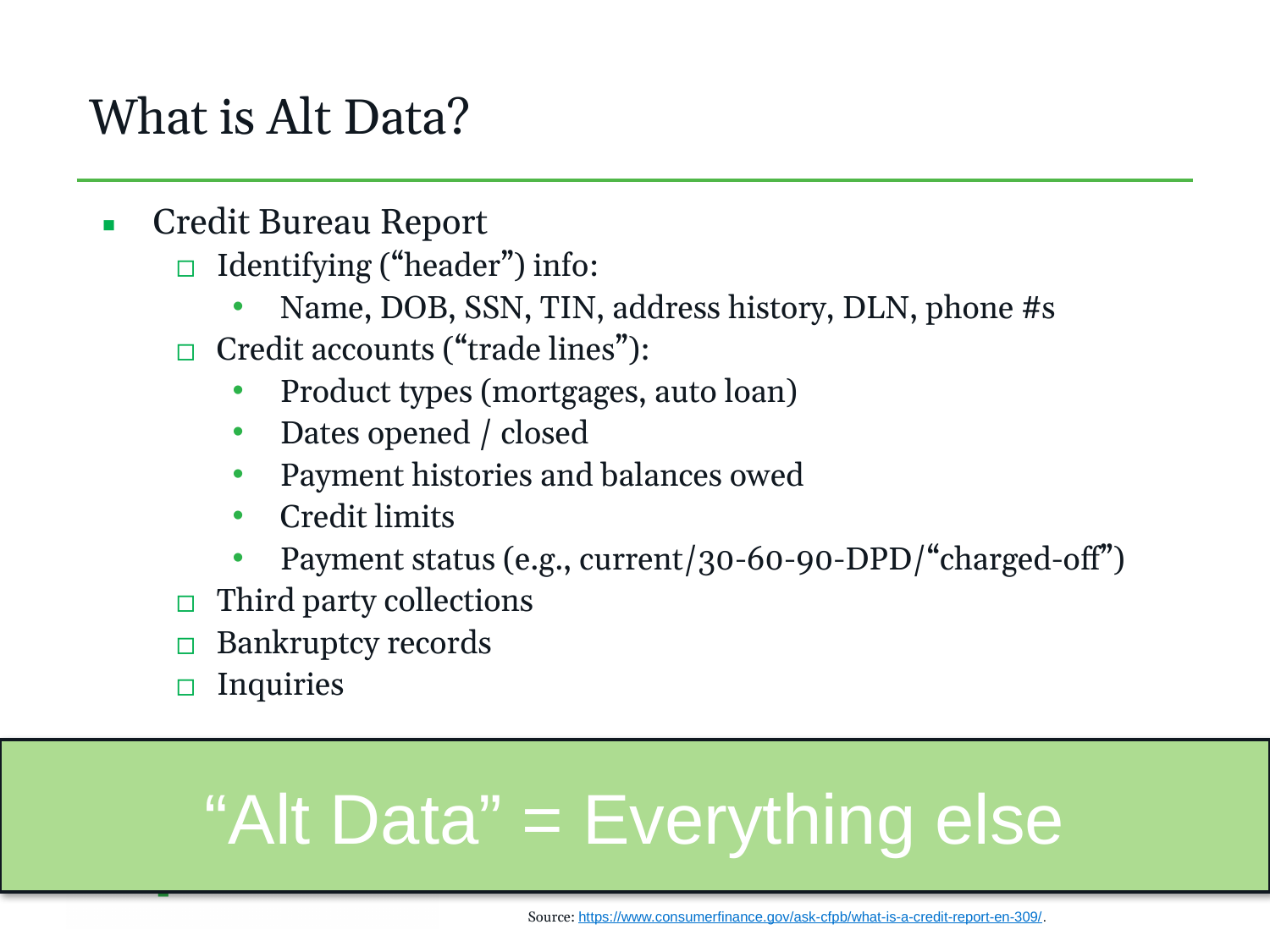

# What is Alt Data?
Credit Bureau Report
Identifying (“header”) info:
Name, DOB, SSN, TIN, address history, DLN, phone #s
Credit accounts (“trade lines”):
Product types (mortgages, auto loan)
Dates opened / closed
Payment histories and balances owed
Credit limits
Payment status (e.g., current/30-60-90-DPD/“charged-off”)
Third party collections
Bankruptcy records
Inquiries
“Alt Data” = Everything else
3
Source: https://www.consumerfinance.gov/ask-cfpb/what-is-a-credit-report-en-309/.